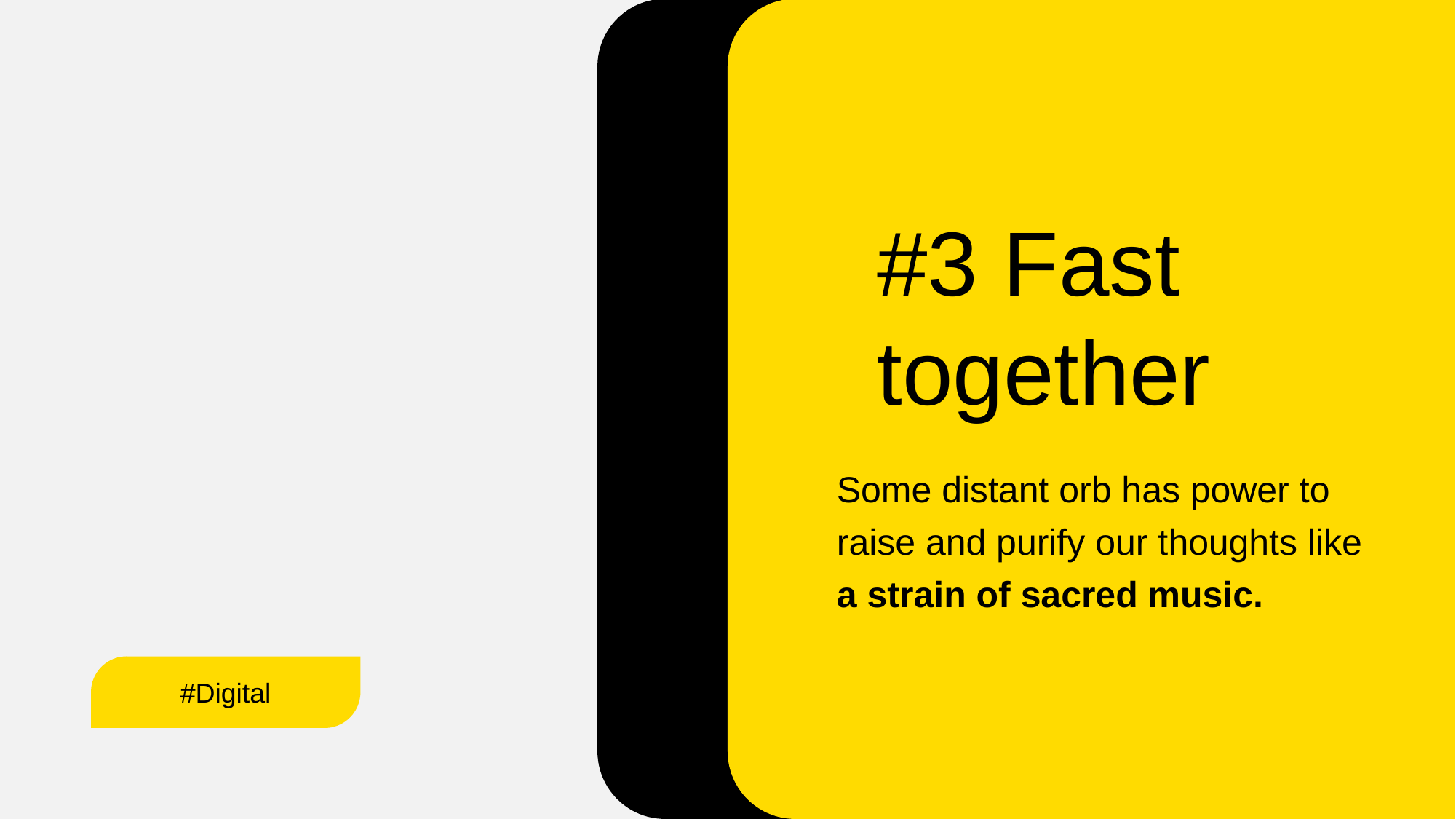

Some distant orb has power to raise and purify our thoughts like a strain of sacred music.
#3 Fast
together
#Digital